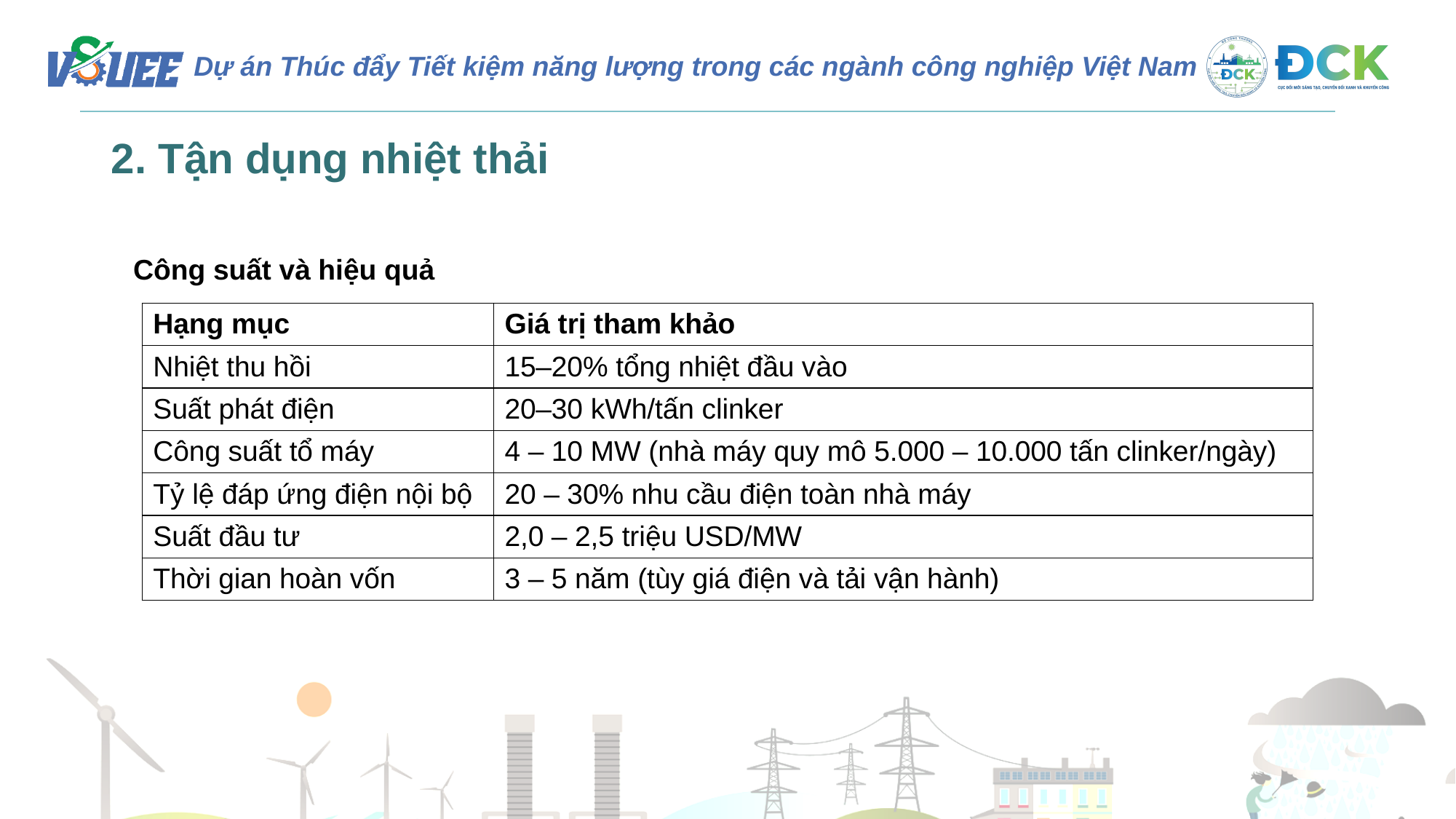

2. Tận dụng nhiệt thải
Công suất và hiệu quả

| Hạng mục | Giá trị tham khảo |
| --- | --- |
| Nhiệt thu hồi | 15–20% tổng nhiệt đầu vào |
| Suất phát điện | 20–30 kWh/tấn clinker |
| Công suất tổ máy | 4 – 10 MW (nhà máy quy mô 5.000 – 10.000 tấn clinker/ngày) |
| Tỷ lệ đáp ứng điện nội bộ | 20 – 30% nhu cầu điện toàn nhà máy |
| Suất đầu tư | 2,0 – 2,5 triệu USD/MW |
| Thời gian hoàn vốn | 3 – 5 năm (tùy giá điện và tải vận hành) |